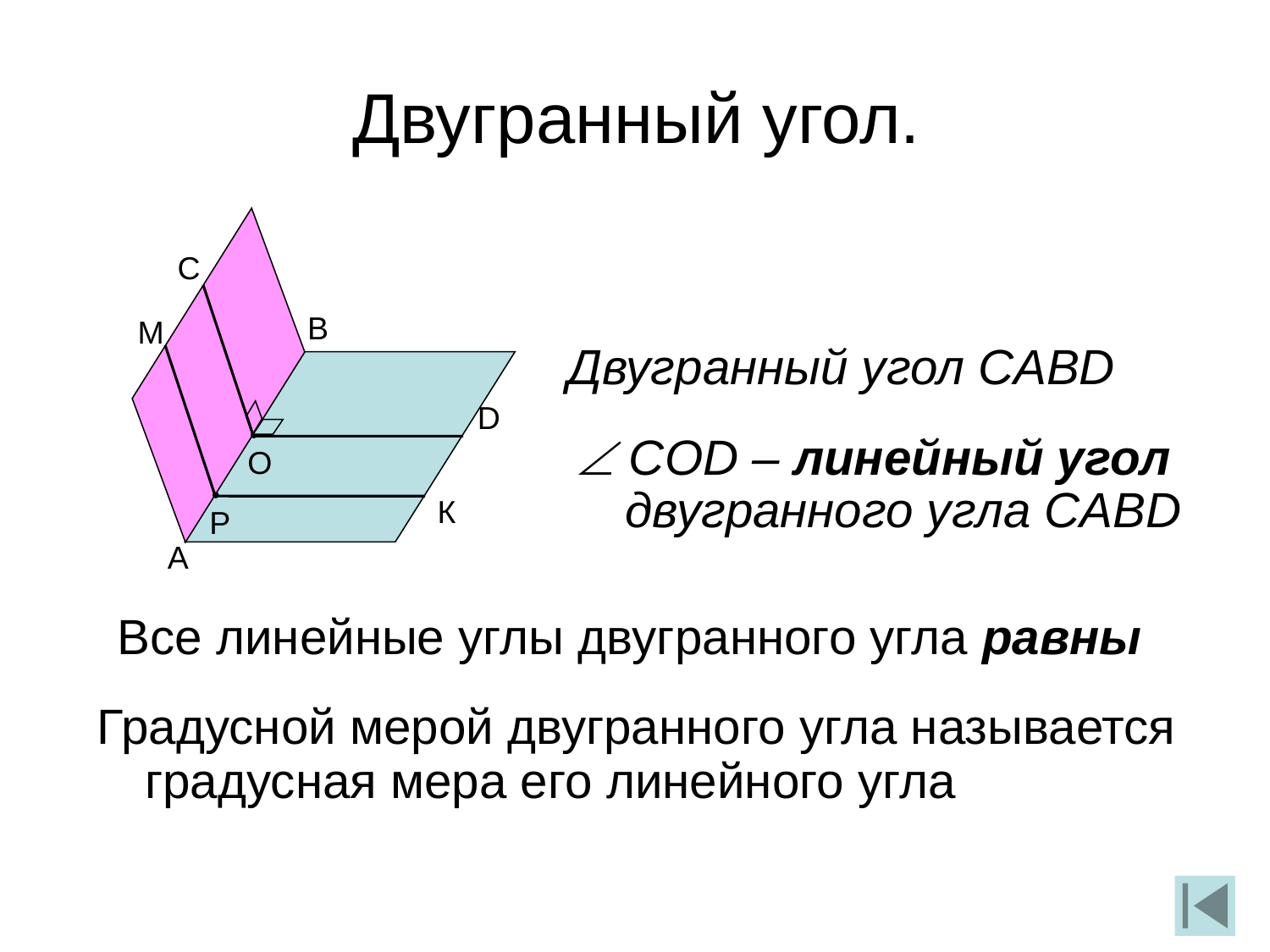

Двугранный угол.
С
В

D
А

М
Двугранный угол CABD

∠ CОD – линейный угол двугранного угла CABD

О

К

Р

Все линейные углы двугранного угла равны
Градусной мерой двугранного угла называется градусная мера его линейного угла